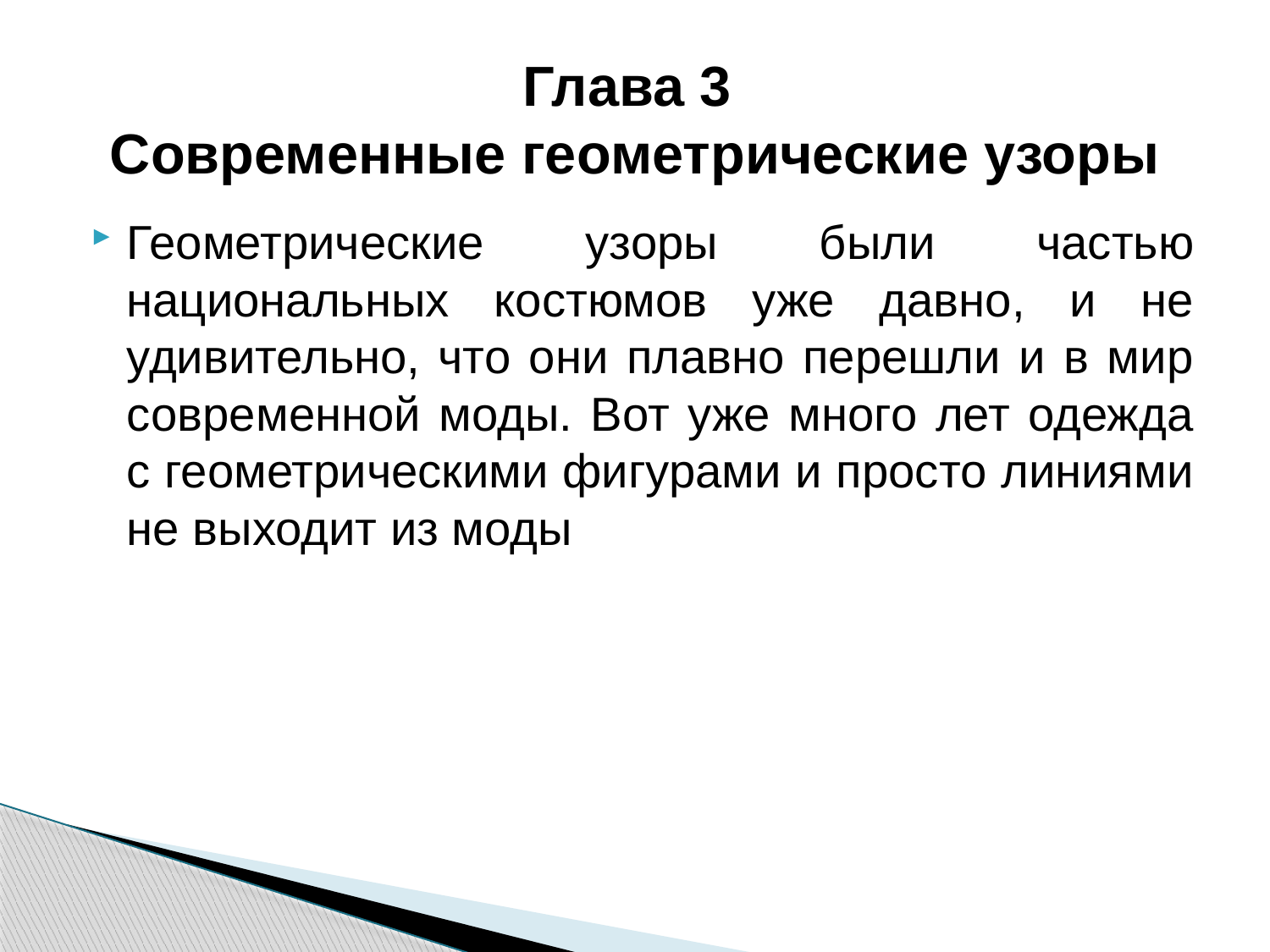

# Глава 3 Современные геометрические узоры
Геометрические узоры были частью национальных костюмов уже давно, и не удивительно, что они плавно перешли и в мир современной моды. Вот уже много лет одежда с геометрическими фигурами и просто линиями не выходит из моды